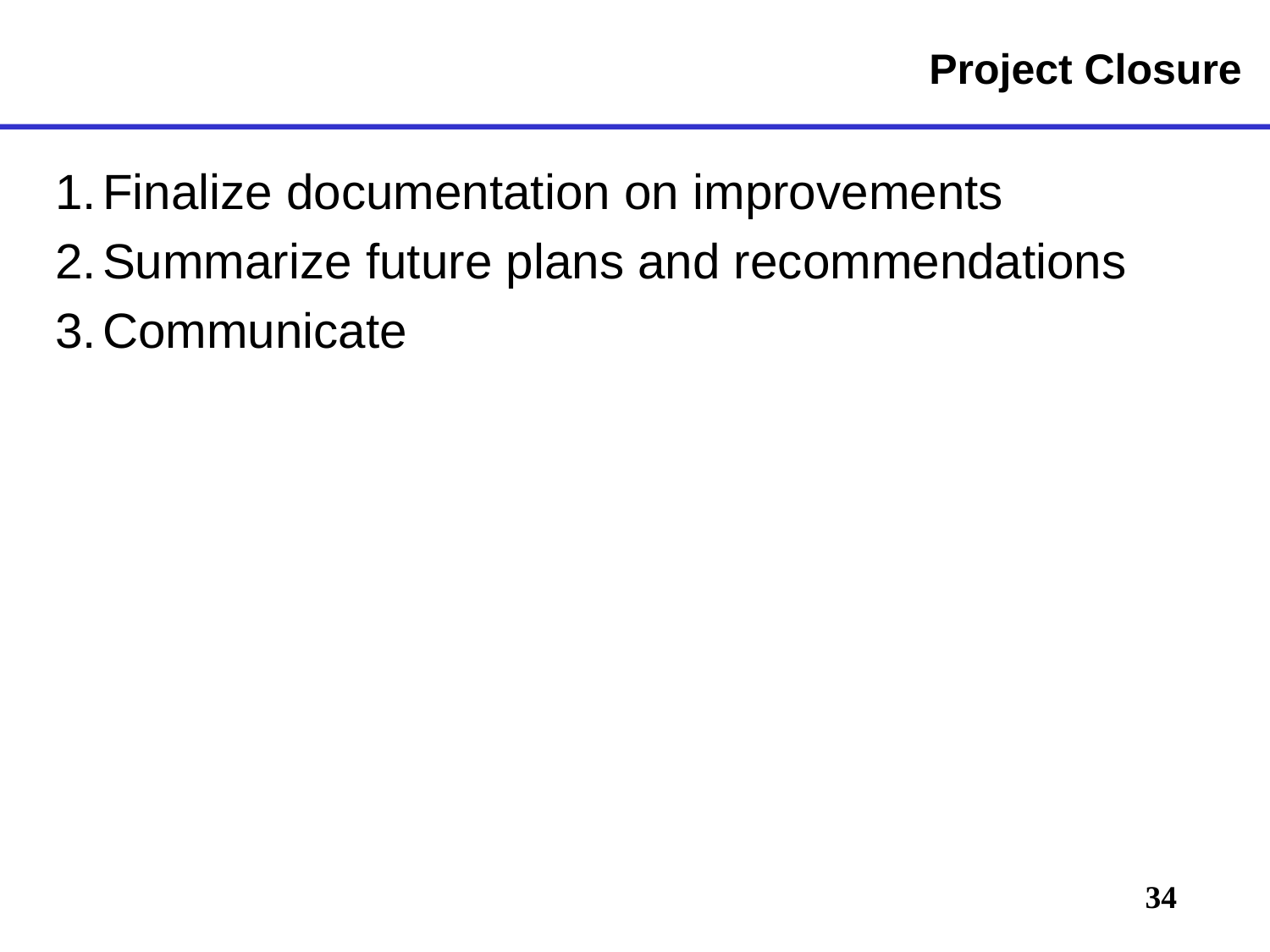

# Project Closure
1.	Finalize documentation on improvements
2.	Summarize future plans and recommendations
3.	Communicate